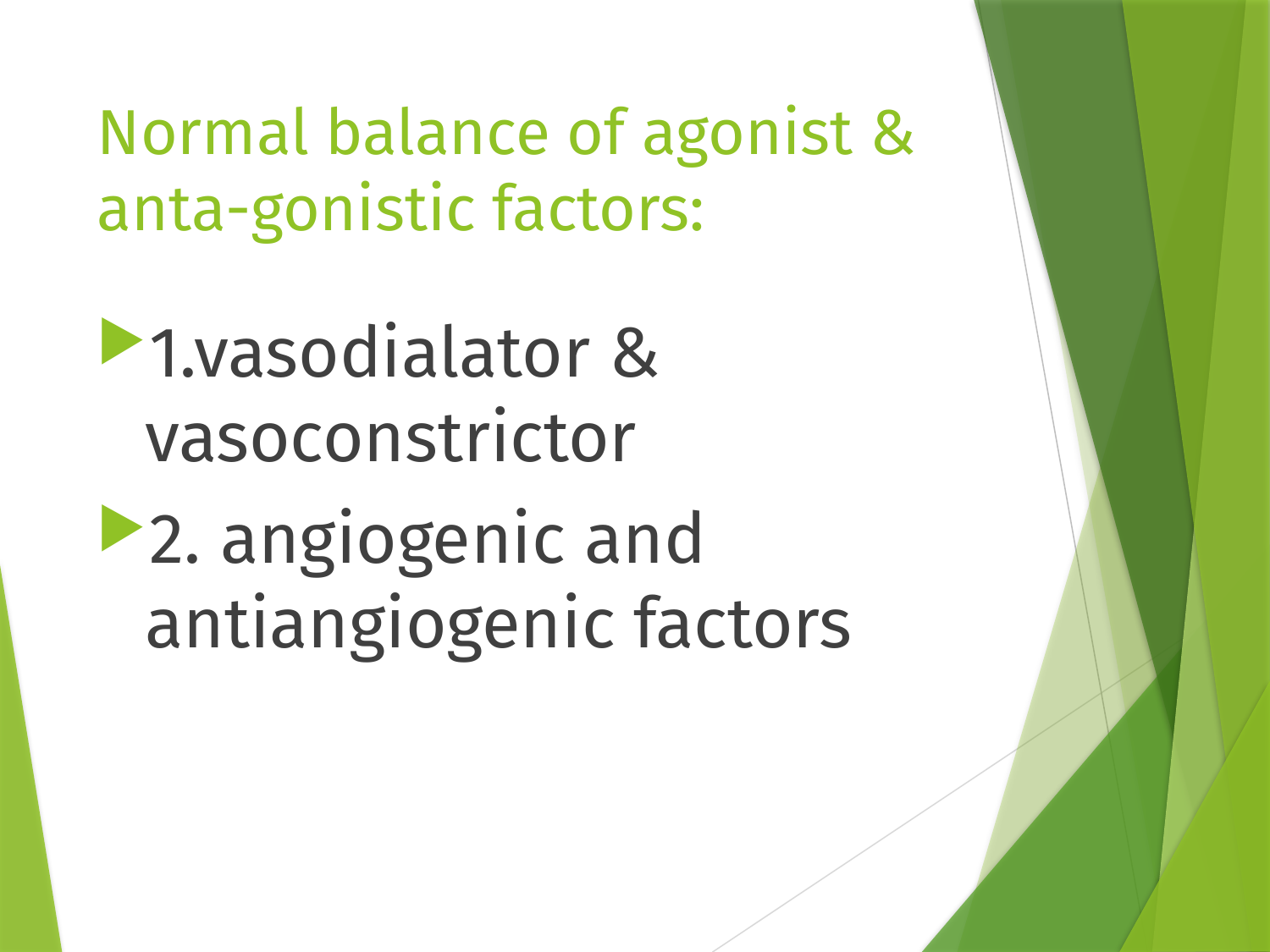

# Normal balance of agonist & anta-gonistic factors:
1.vasodialator & vasoconstrictor
2. angiogenic and antiangiogenic factors